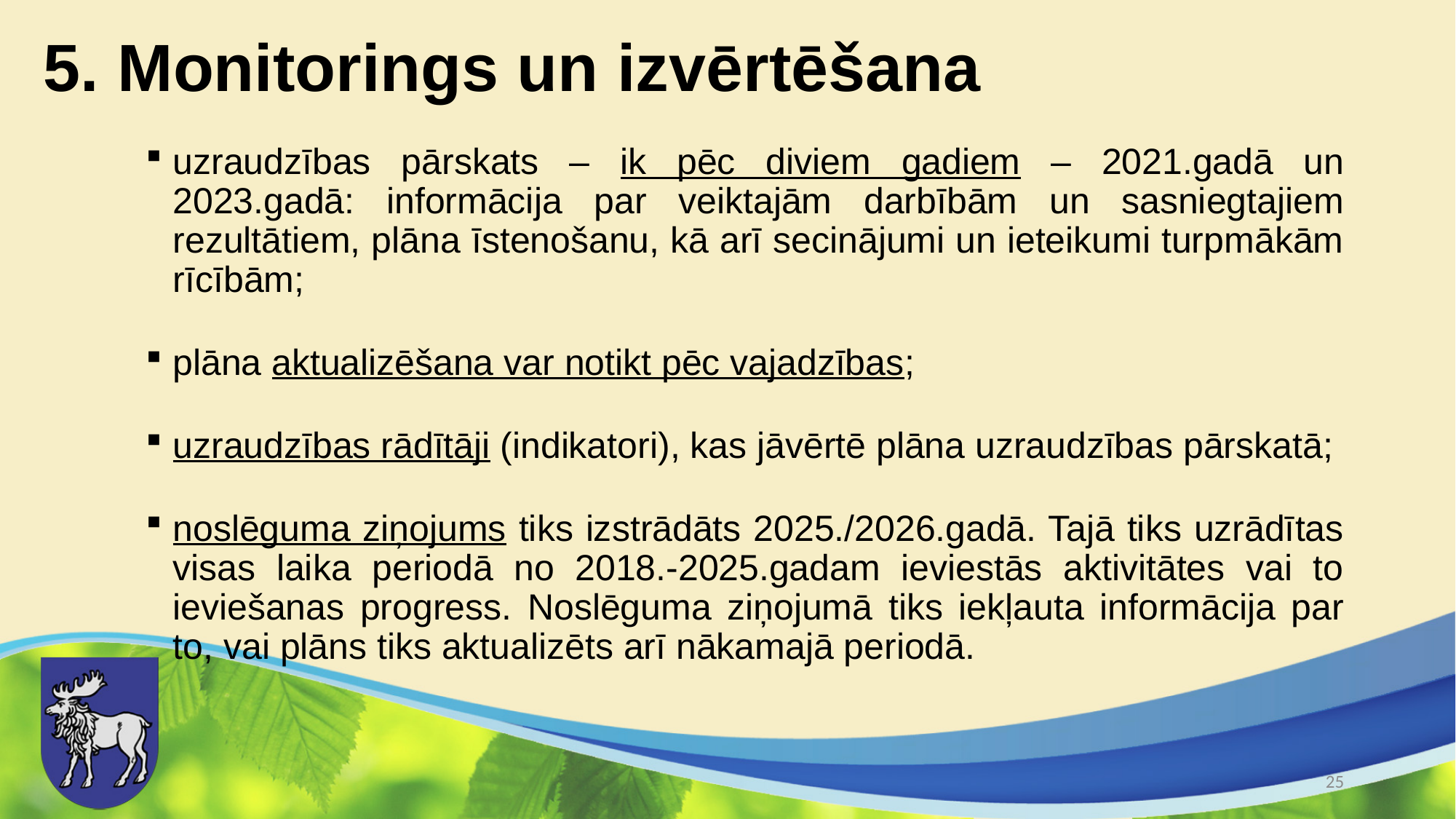

# 5. Monitorings un izvērtēšana
uzraudzības pārskats – ik pēc diviem gadiem – 2021.gadā un 2023.gadā: informācija par veiktajām darbībām un sasniegtajiem rezultātiem, plāna īstenošanu, kā arī secinājumi un ieteikumi turpmākām rīcībām;

plāna aktualizēšana var notikt pēc vajadzības;

uzraudzības rādītāji (indikatori), kas jāvērtē plāna uzraudzības pārskatā;

noslēguma ziņojums tiks izstrādāts 2025./2026.gadā. Tajā tiks uzrādītas visas laika periodā no 2018.-2025.gadam ieviestās aktivitātes vai to ieviešanas progress. Noslēguma ziņojumā tiks iekļauta informācija par to, vai plāns tiks aktualizēts arī nākamajā periodā.

25